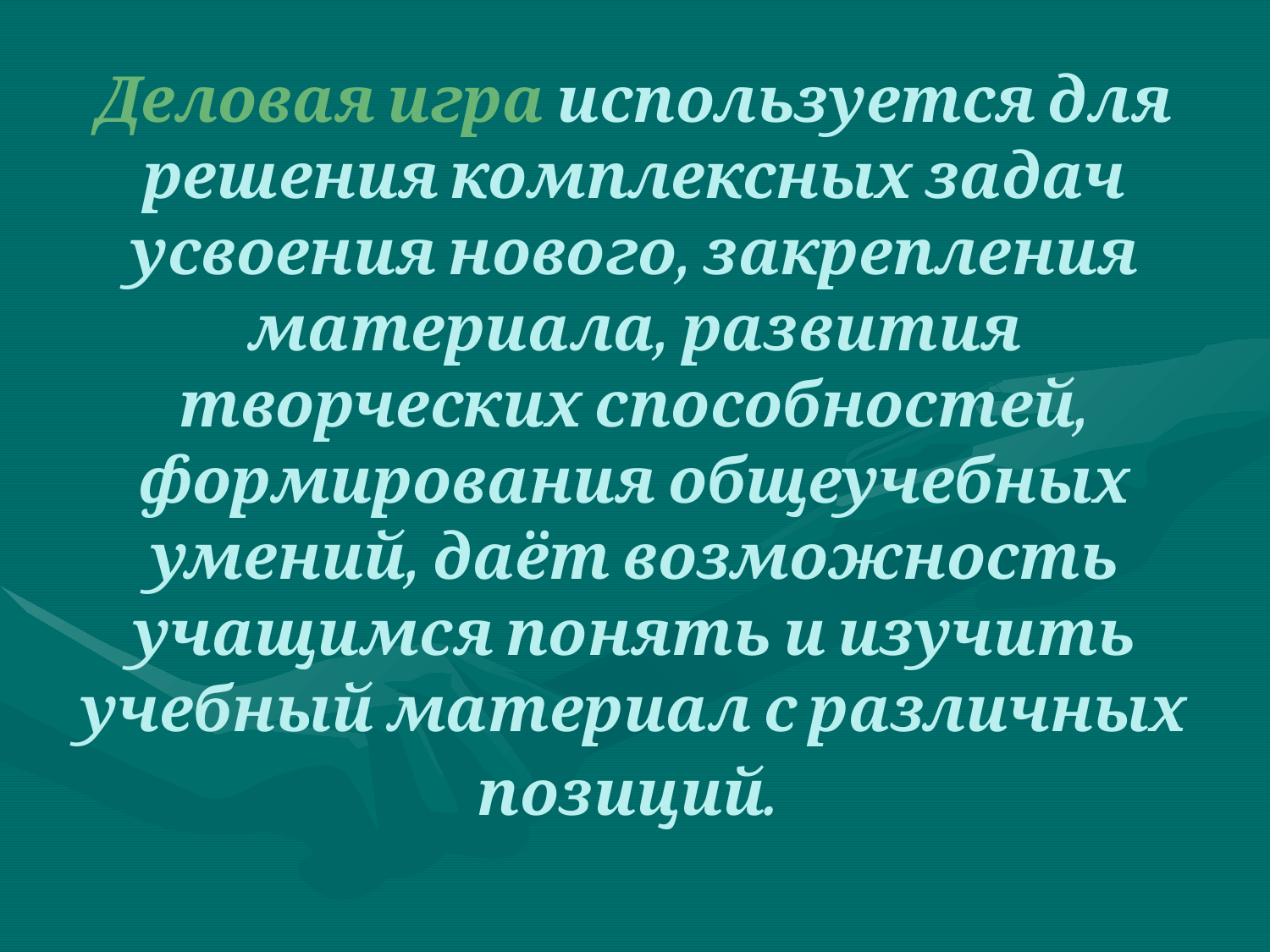

# Деловая игра используется для решения комплексных задач усвоения нового, закрепления материала, развития творческих способностей, формирования общеучебных умений, даёт возможность учащимся понять и изучить учебный материал с различных позиций.